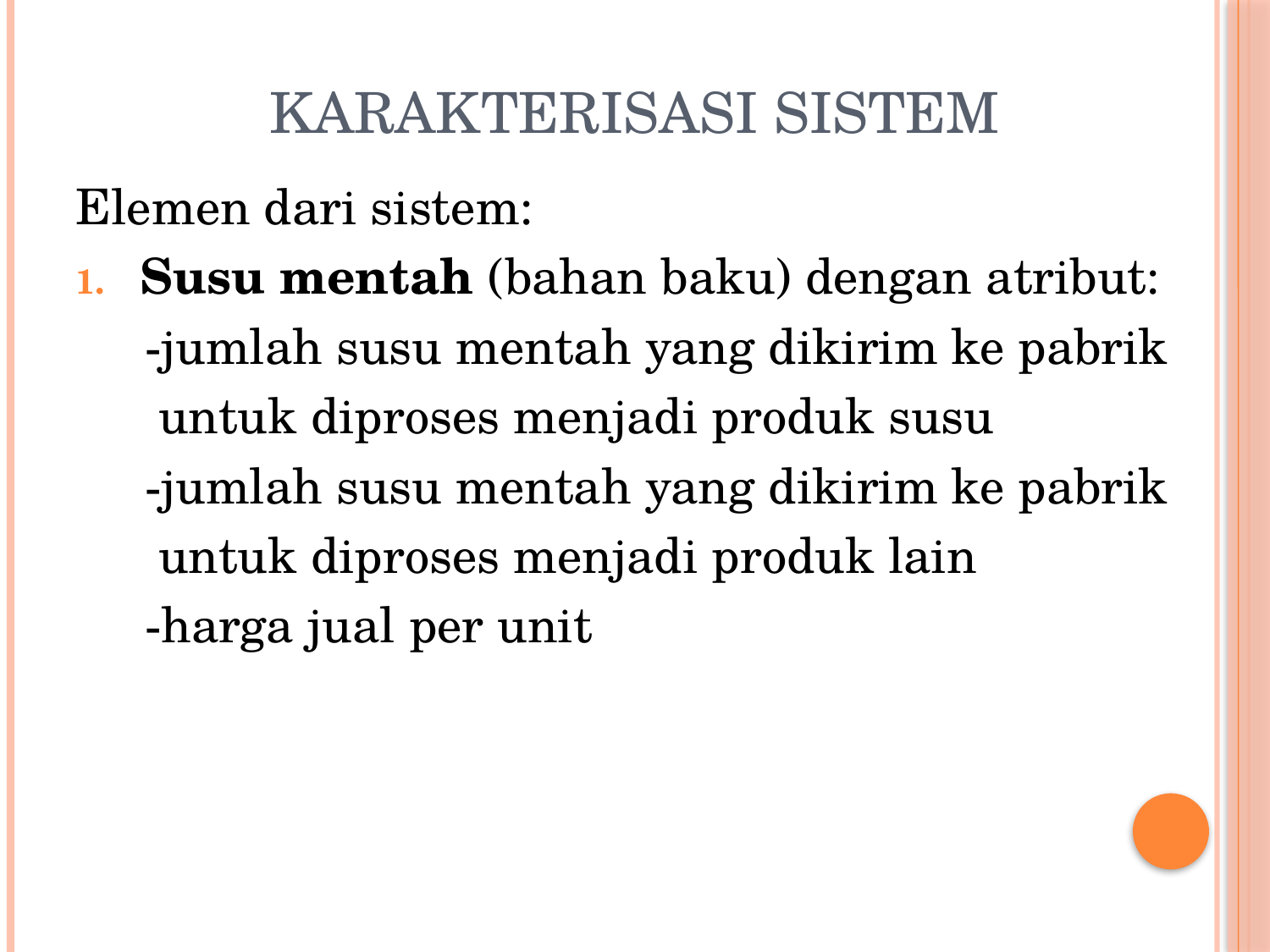

# Karakterisasi Sistem
Elemen dari sistem:
Susu mentah (bahan baku) dengan atribut:
     -jumlah susu mentah yang dikirim ke pabrik
      untuk diproses menjadi produk susu
     -jumlah susu mentah yang dikirim ke pabrik
      untuk diproses menjadi produk lain
     -harga jual per unit